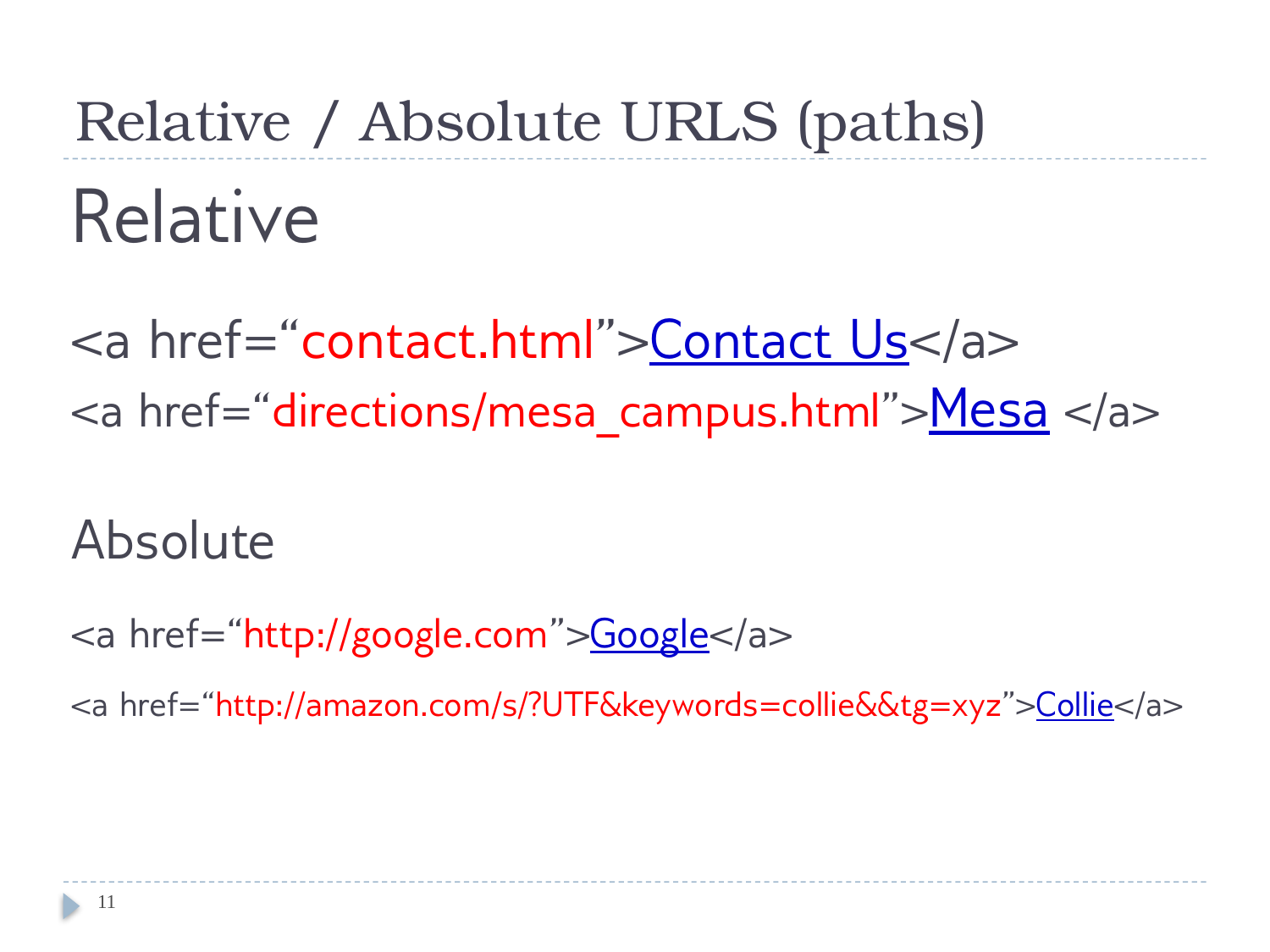

# Relative / Absolute URLS (paths)
Relative
<a href=“contact.html”>Contact Us</a>
<a href=“directions/mesa_campus.html”>Mesa </a>

Absolute
<a href=“http://google.com”>Google</a>
<a href=“http://amazon.com/s/?UTF&keywords=collie&&tg=xyz”>Collie</a>

11